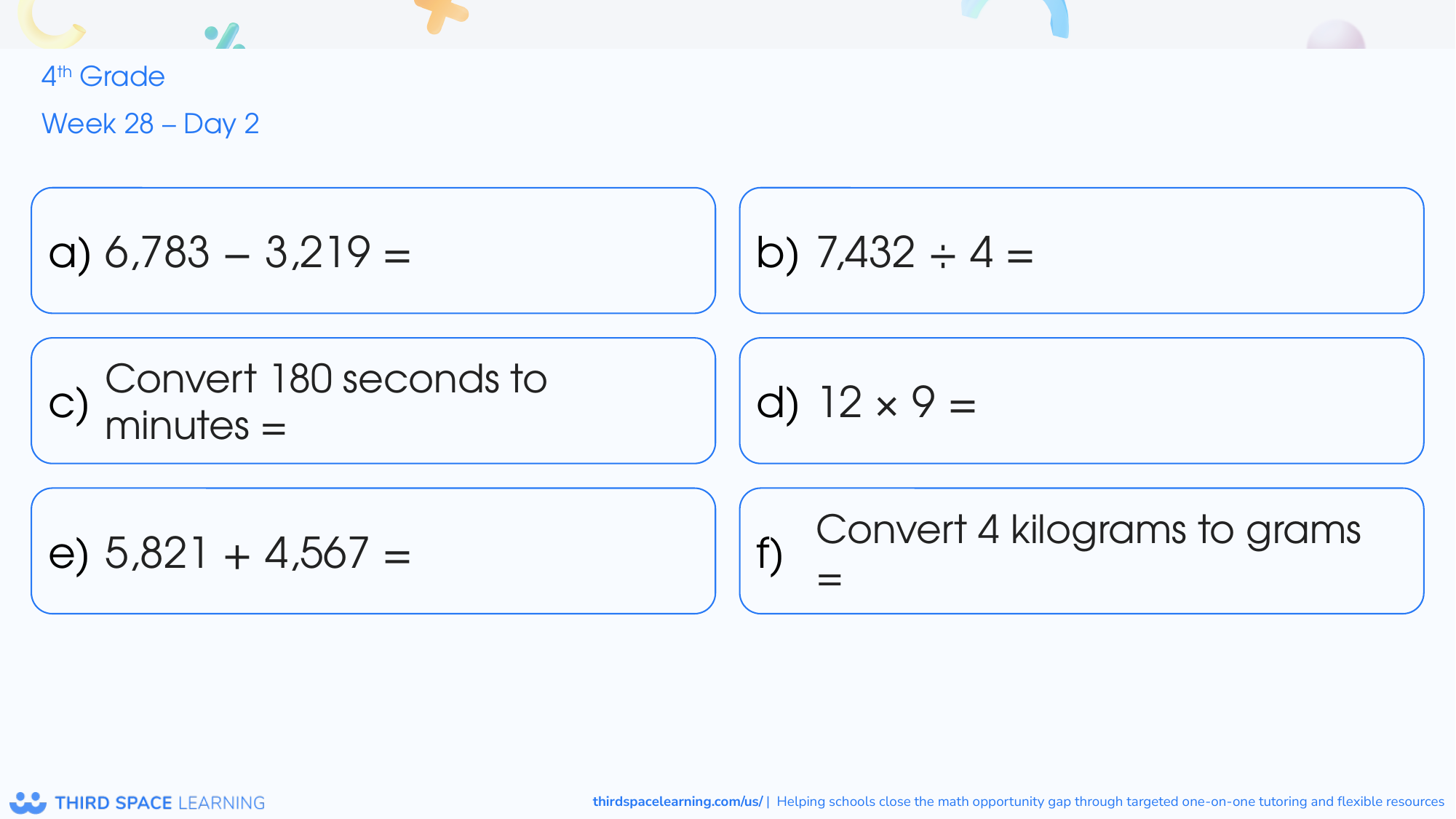

4th Grade
Week 28 – Day 2
6,783 − 3,219 =
7,432 ÷ 4 =
Convert 180 seconds to minutes =
12 × 9 =
5,821 + 4,567 =
Convert 4 kilograms to grams =